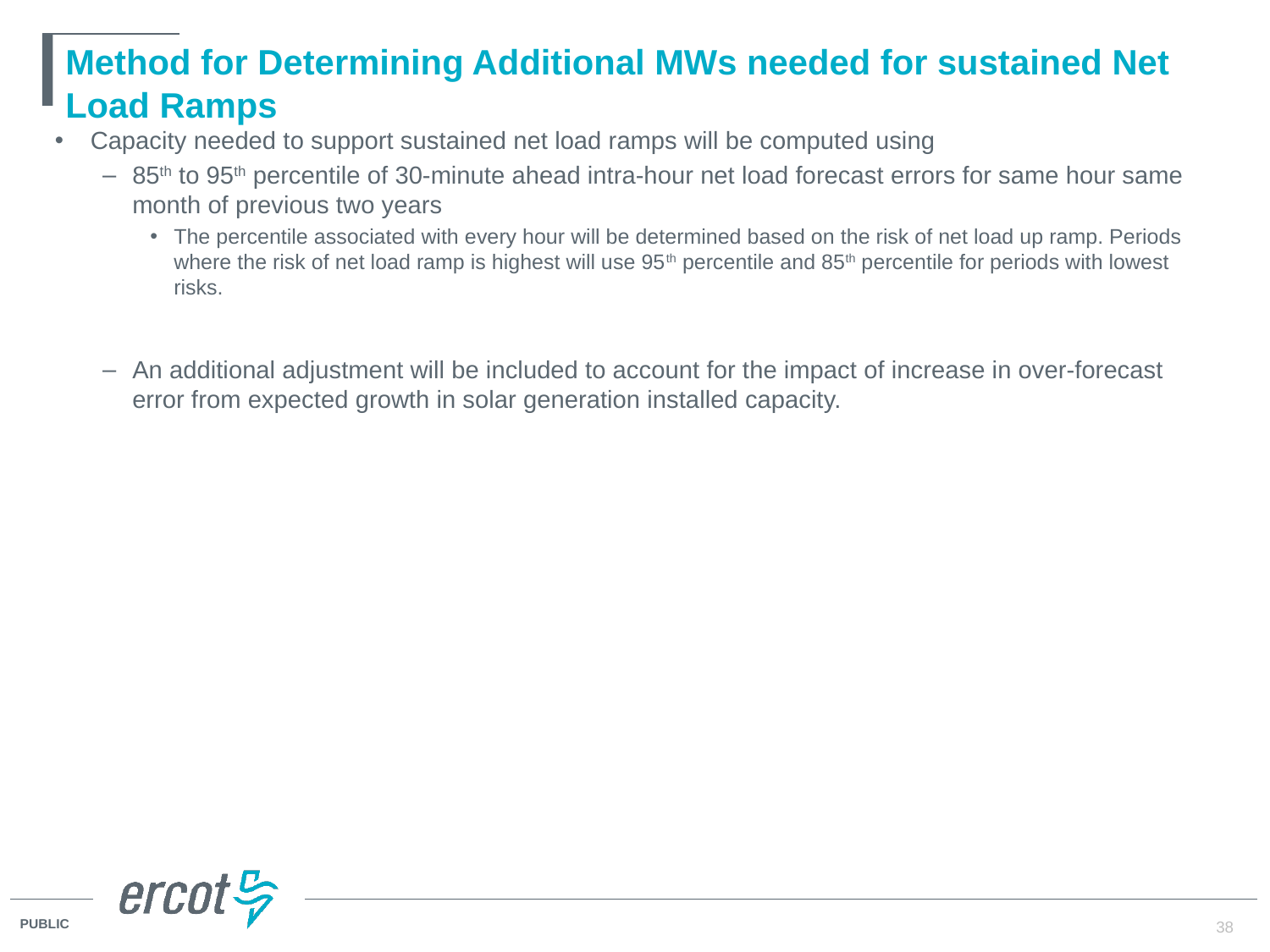

# Method for Determining Additional MWs needed for sustained Net Load Ramps
Capacity needed to support sustained net load ramps will be computed using
85th to 95th percentile of 30-minute ahead intra-hour net load forecast errors for same hour same month of previous two years
The percentile associated with every hour will be determined based on the risk of net load up ramp. Periods where the risk of net load ramp is highest will use 95th percentile and 85th percentile for periods with lowest risks.

An additional adjustment will be included to account for the impact of increase in over-forecast error from expected growth in solar generation installed capacity.

38